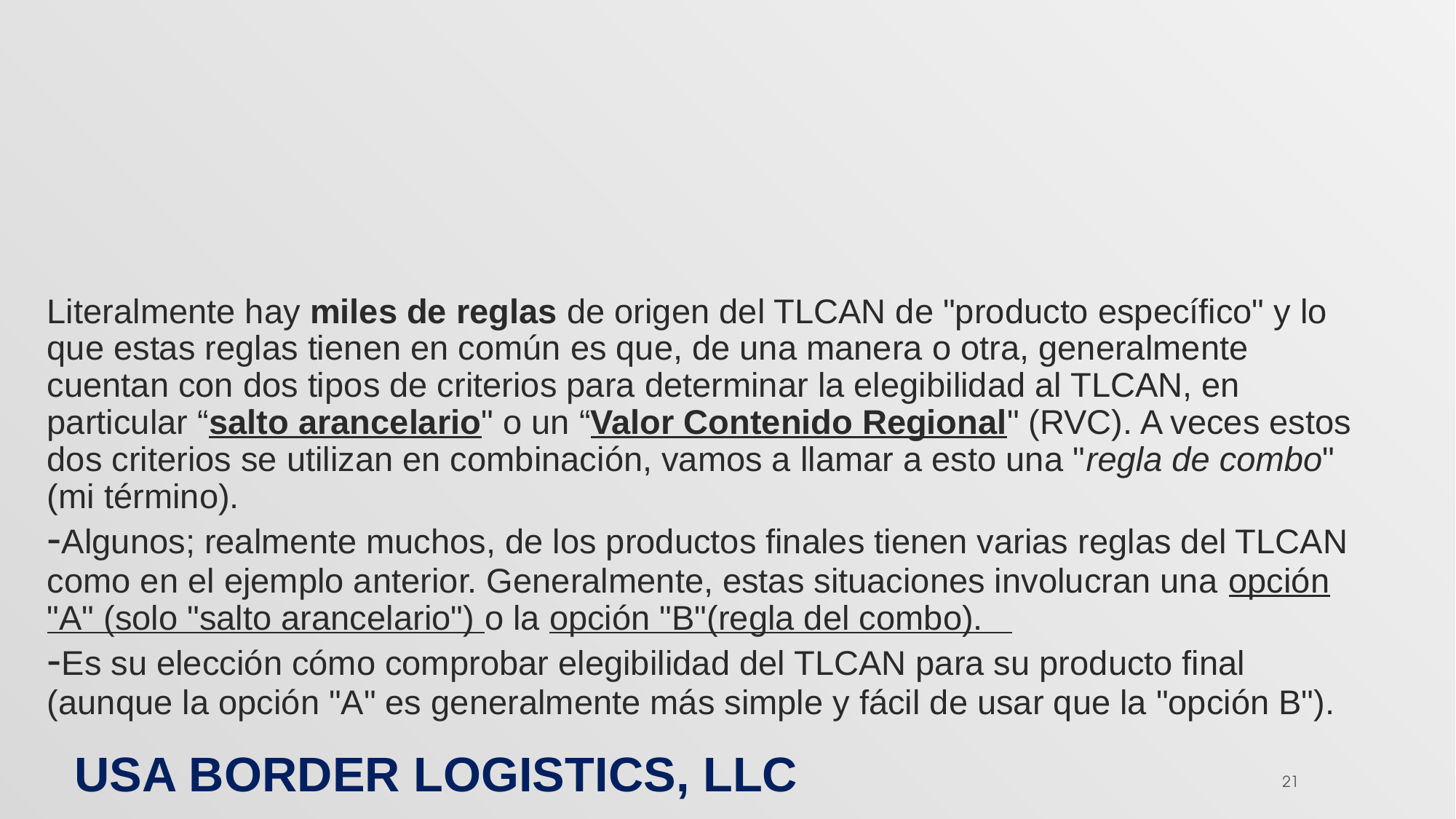

Literalmente hay miles de reglas de origen del TLCAN de "producto específico" y lo que estas reglas tienen en común es que, de una manera o otra, generalmente cuentan con dos tipos de criterios para determinar la elegibilidad al TLCAN, en particular “salto arancelario" o un “Valor Contenido Regional" (RVC). A veces estos dos criterios se utilizan en combinación, vamos a llamar a esto una "regla de combo" (mi término).
-Algunos; realmente muchos, de los productos finales tienen varias reglas del TLCAN como en el ejemplo anterior. Generalmente, estas situaciones involucran una opción "A" (solo "salto arancelario") o la opción "B"(regla del combo).
-Es su elección cómo comprobar elegibilidad del TLCAN para su producto final (aunque la opción "A" es generalmente más simple y fácil de usar que la "opción B").
USA Border logistics, llc
21